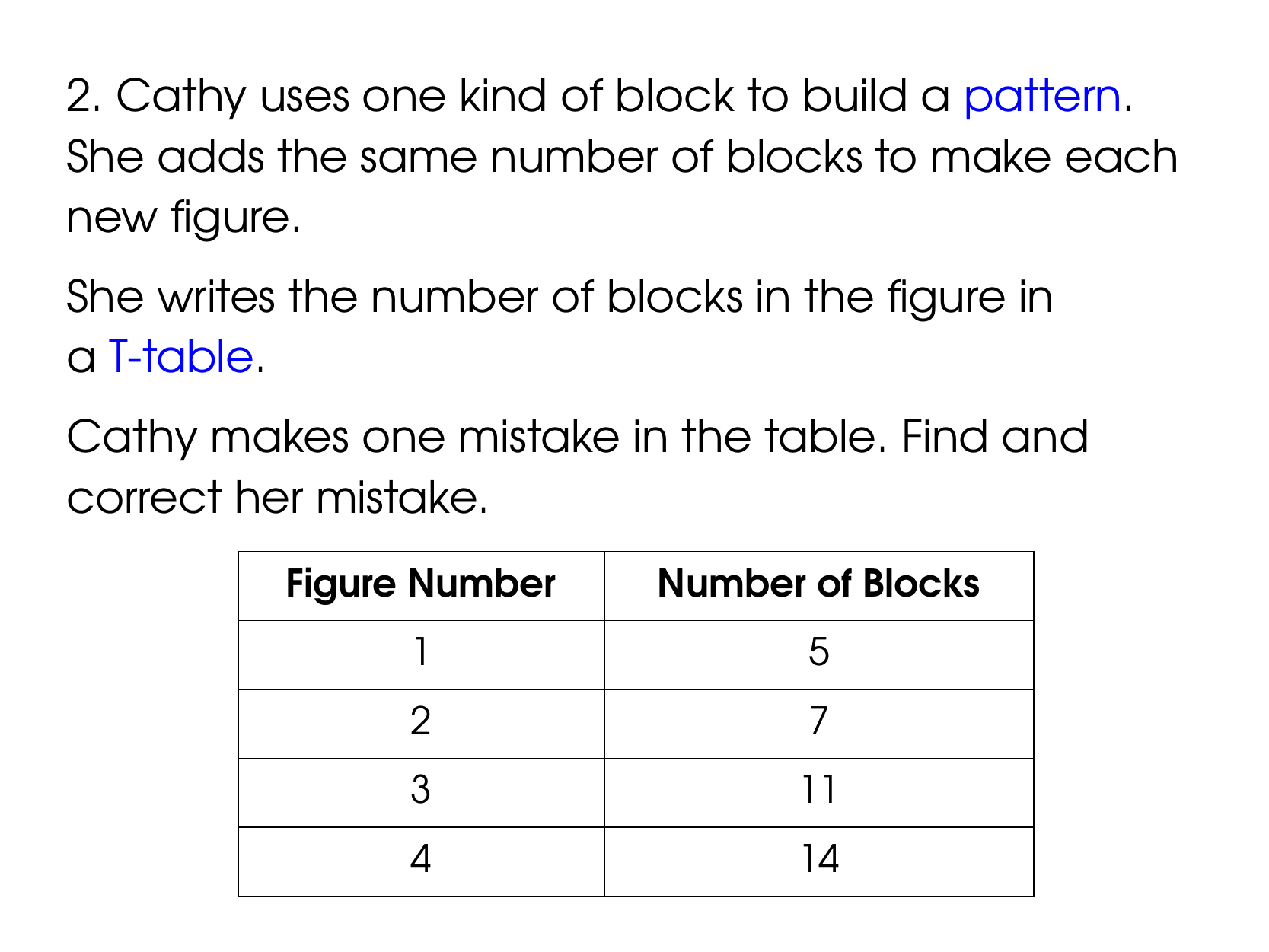

2. Cathy uses one kind of block to build a pattern. She adds the same number of blocks to make each new figure.
She writes the number of blocks in the figure in
a T-table.
Cathy makes one mistake in the table. Find and correct her mistake.
| Figure Number | Number of Blocks |
| --- | --- |
| 1 | 5 |
| 2 | 7 |
| 3 | 11 |
| 4 | 14 |